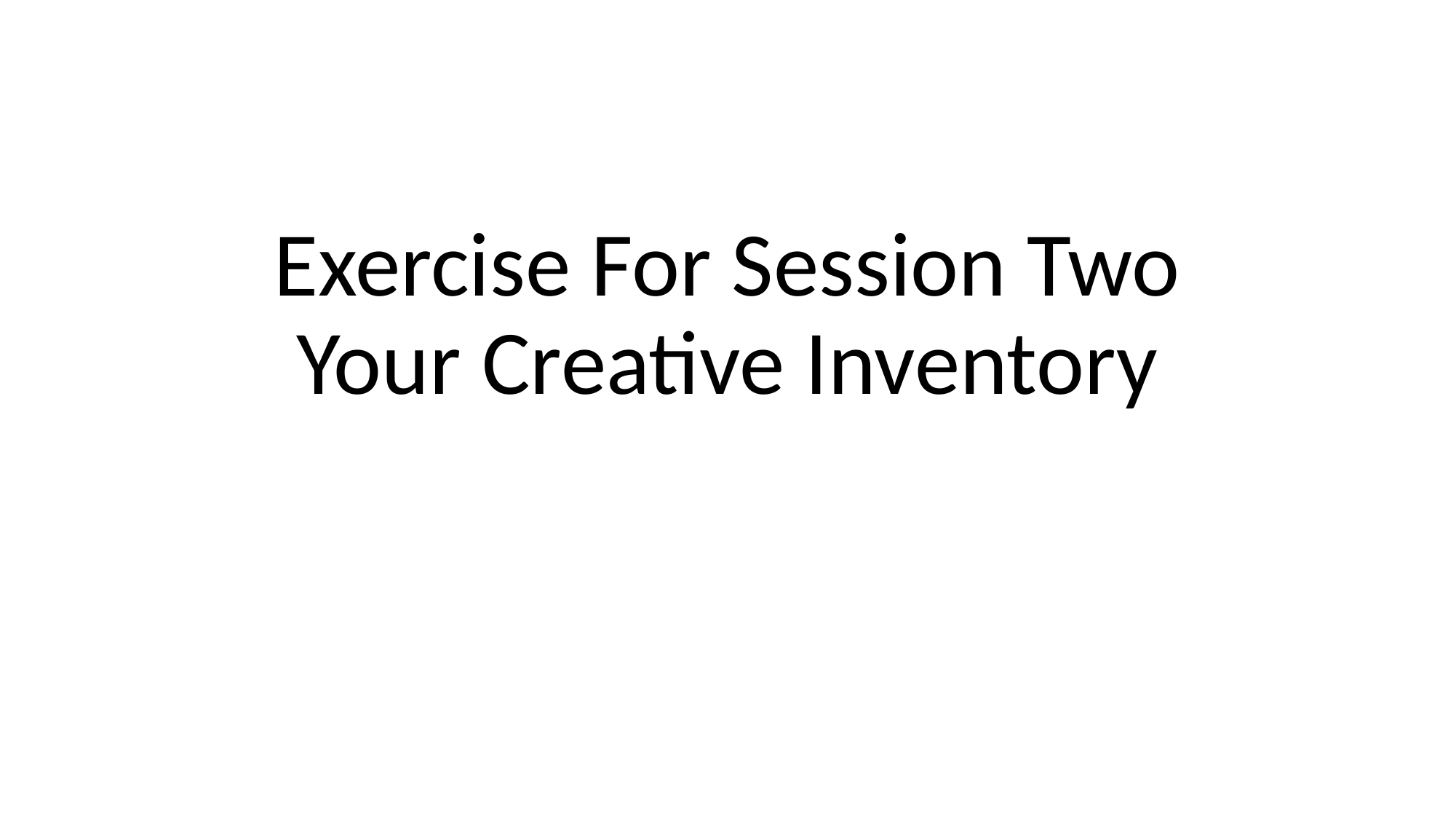

# Exercise For Session Two Your Creative Inventory